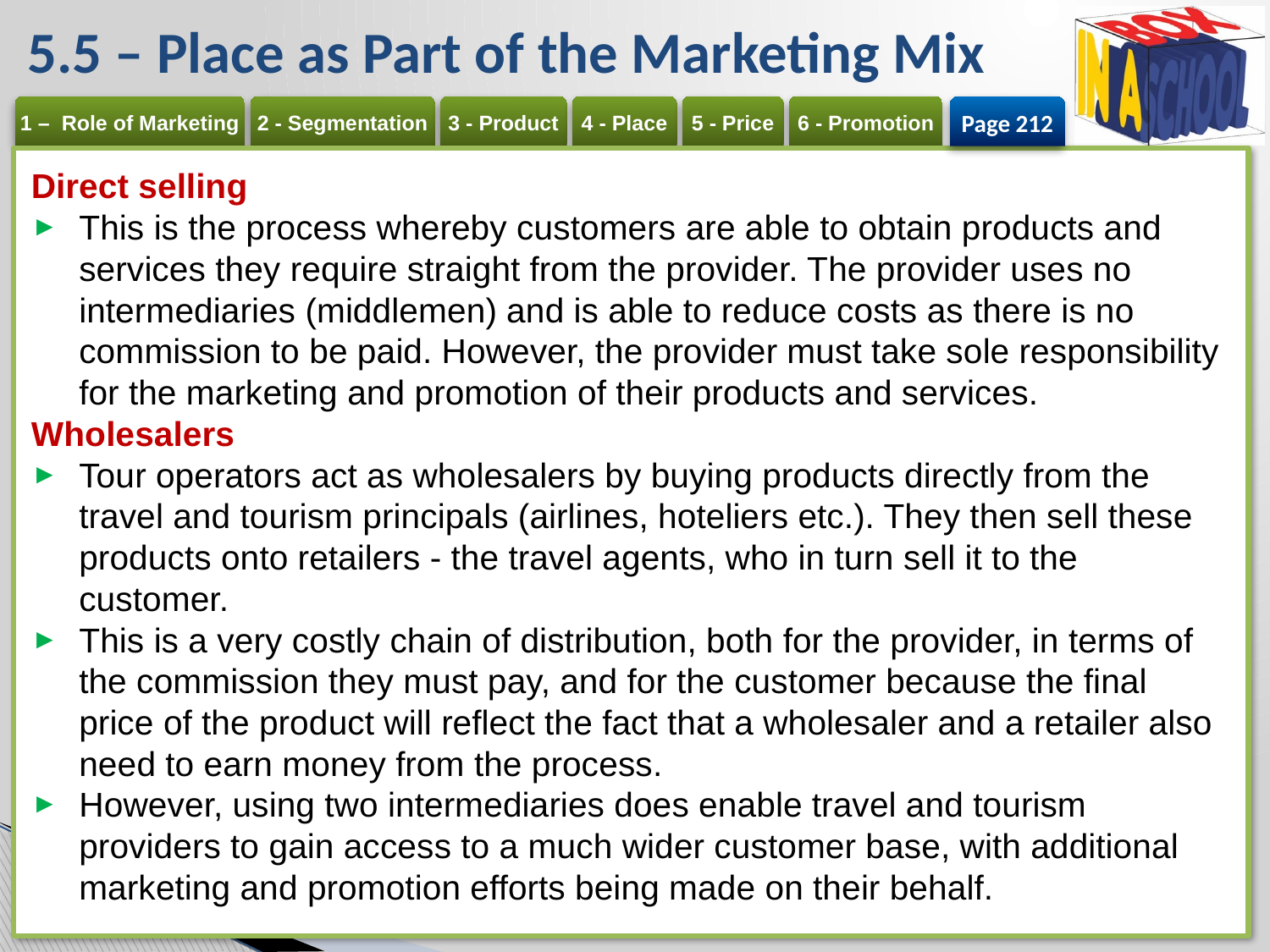

# 5.5 – Place as Part of the Marketing Mix
Page 212
Direct selling
This is the process whereby customers are able to obtain products and services they require straight from the provider. The provider uses no intermediaries (middlemen) and is able to reduce costs as there is no commission to be paid. However, the provider must take sole responsibility for the marketing and promotion of their products and services.
Wholesalers
Tour operators act as wholesalers by buying products directly from the travel and tourism principals (airlines, hoteliers etc.). They then sell these products onto retailers - the travel agents, who in turn sell it to the customer.
This is a very costly chain of distribution, both for the provider, in terms of the commission they must pay, and for the customer because the final price of the product will reflect the fact that a wholesaler and a retailer also need to earn money from the process.
However, using two intermediaries does enable travel and tourism providers to gain access to a much wider customer base, with additional marketing and promotion efforts being made on their behalf.